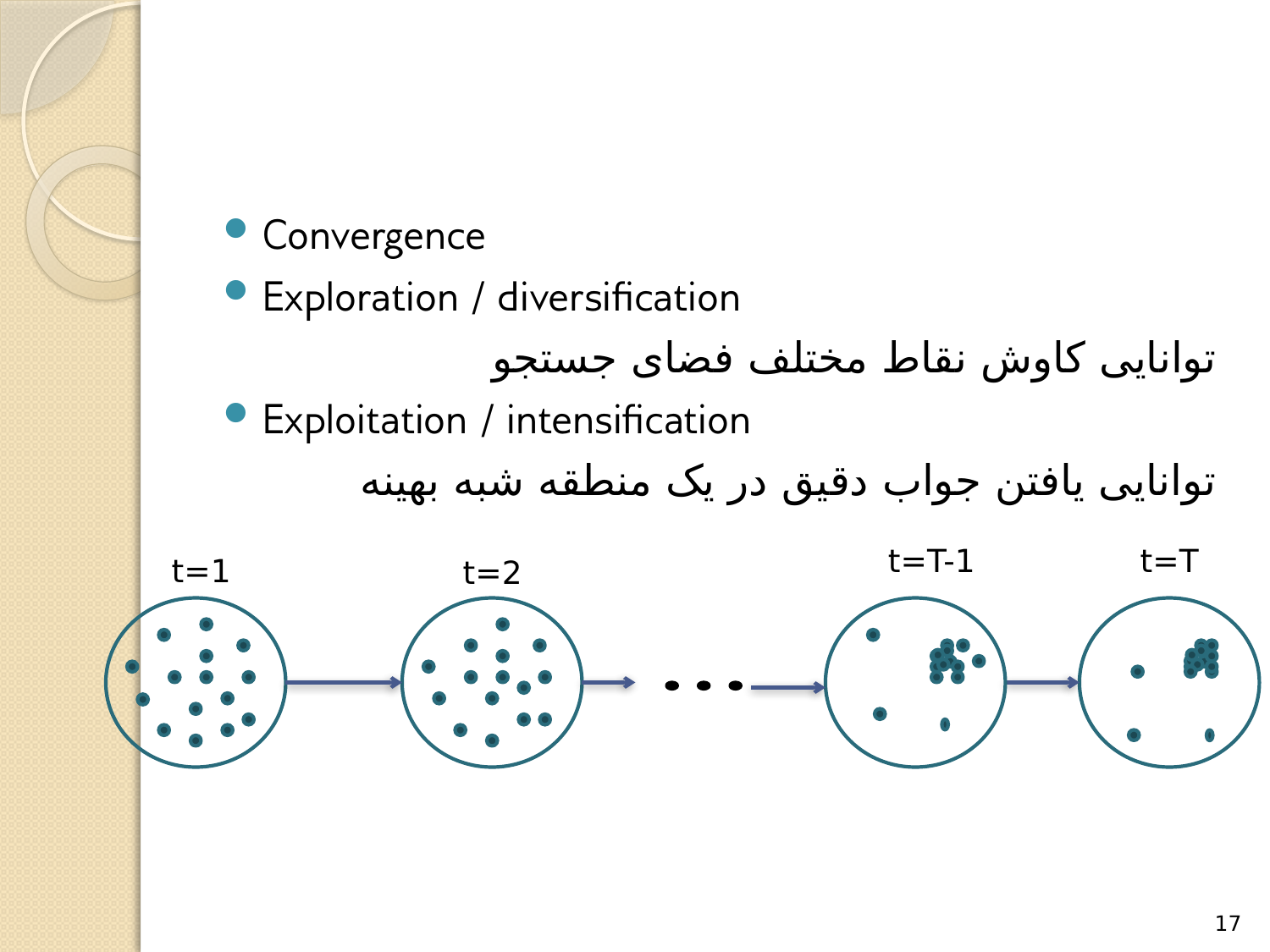

#
Convergence
Exploration / diversification
توانايی کاوش نقاط مختلف فضای جستجو
Exploitation / intensification
توانايی يافتن جواب دقيق در يک منطقه شبه بهينه

t=T-1
t=T
t=1
t=2

17